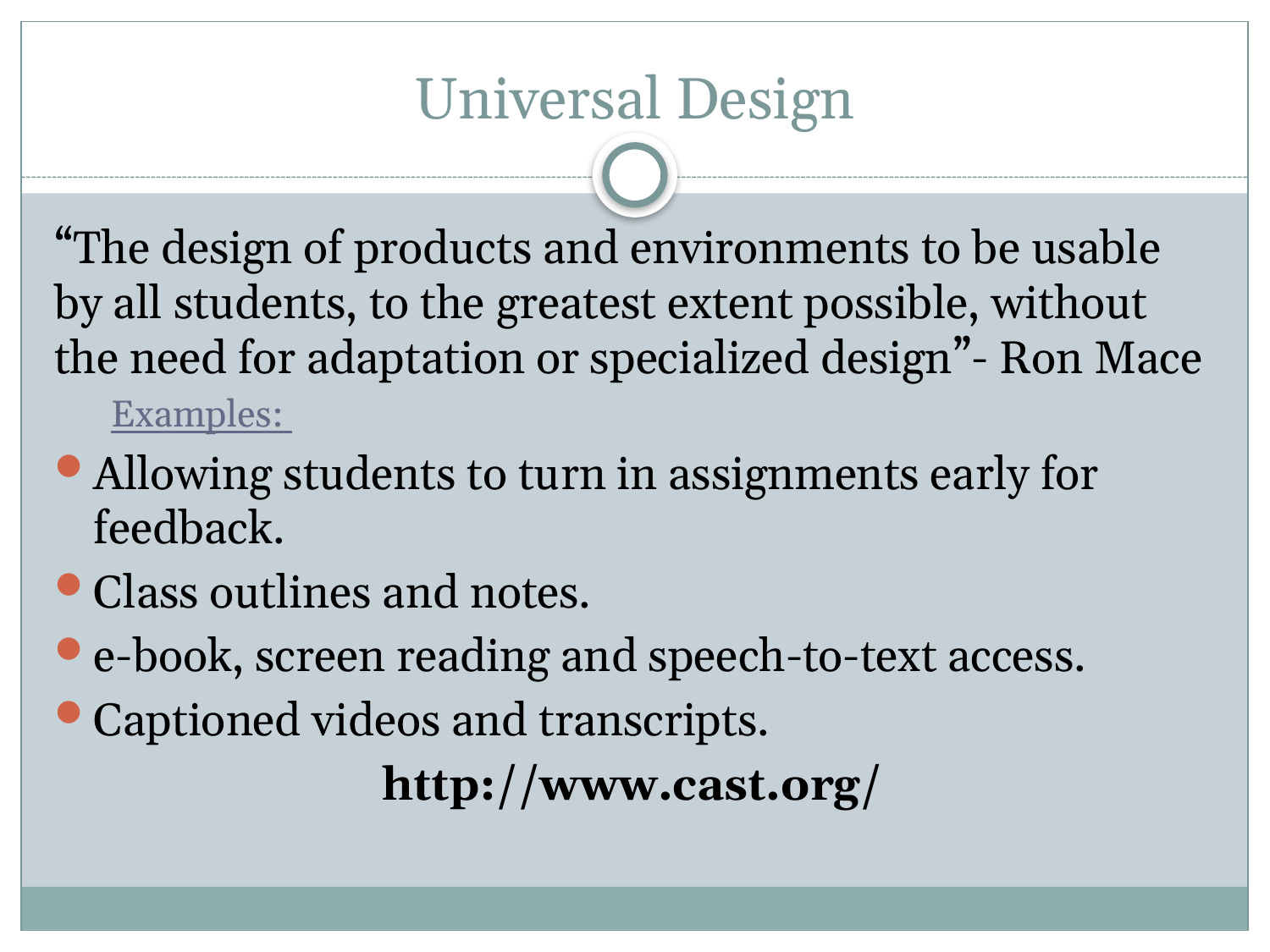

# Universal Design
“The design of products and environments to be usable by all students, to the greatest extent possible, without the need for adaptation or specialized design”- Ron Mace
Examples:
Allowing students to turn in assignments early for feedback.
Class outlines and notes.
e-book, screen reading and speech-to-text access.
Captioned videos and transcripts.
http://www.cast.org/